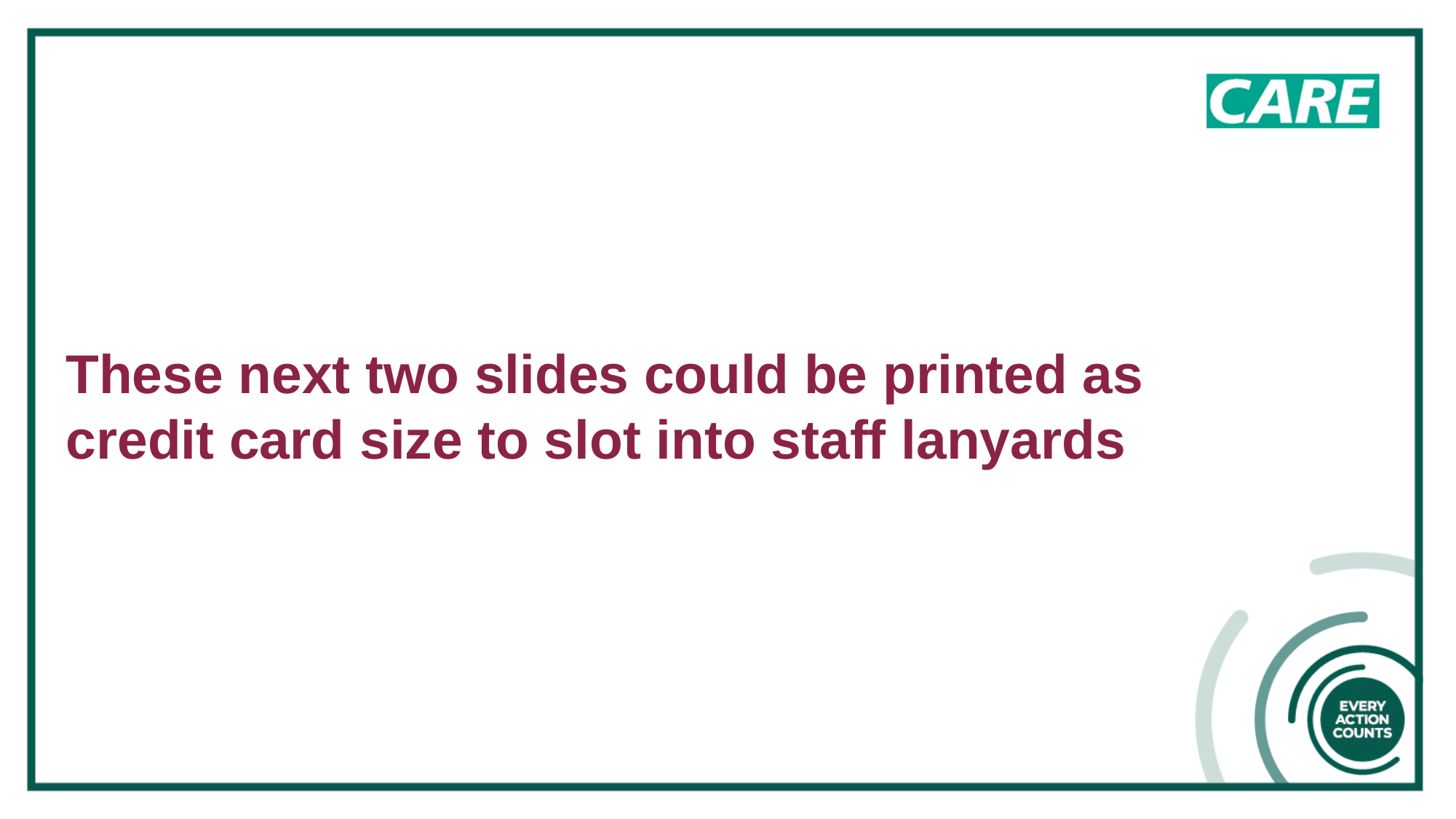

These next two slides could be printed as
credit card size to slot into staff lanyards